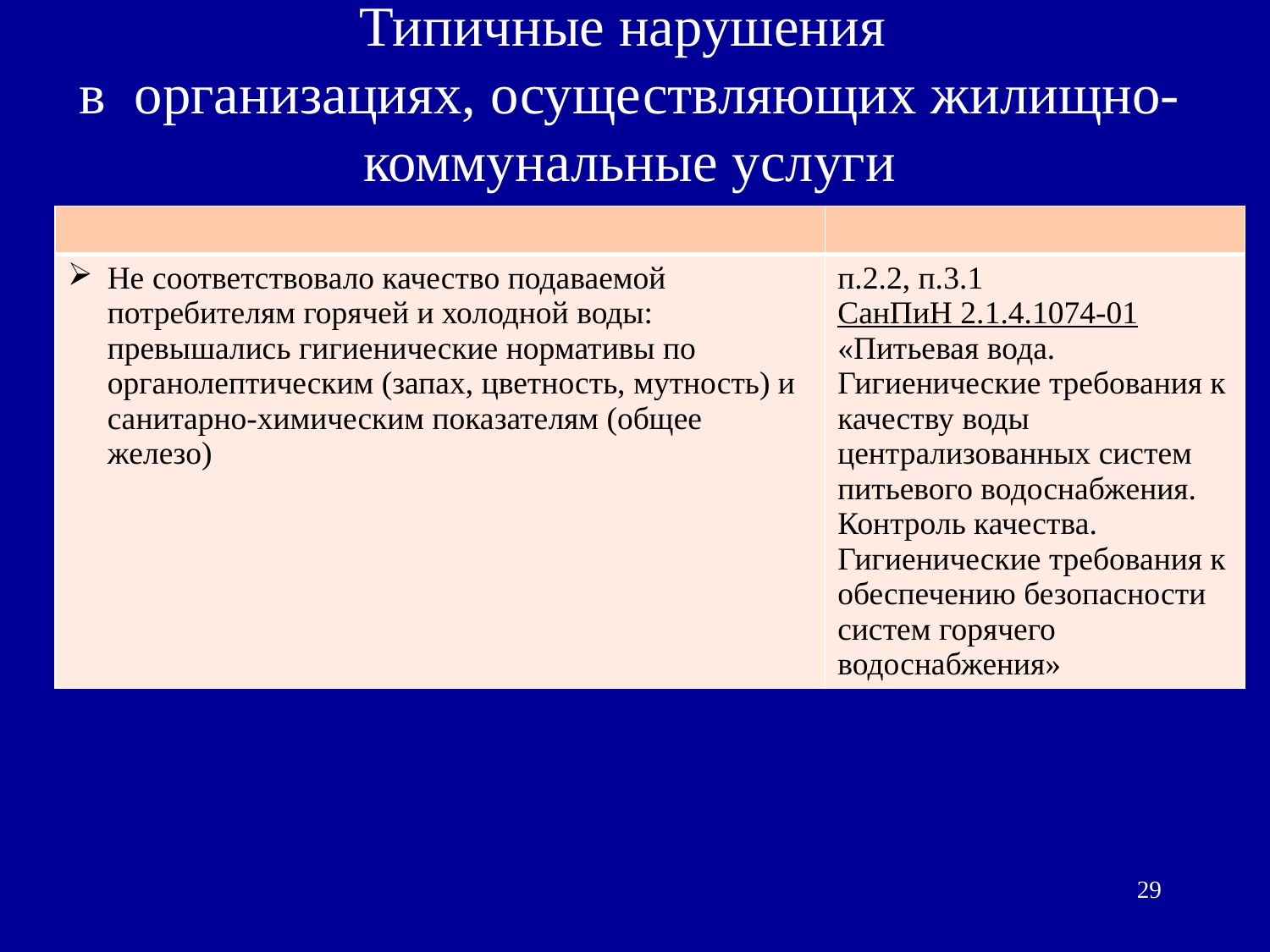

# Типичные нарушения в  организациях, осуществляющих жилищно-коммунальные услуги
|  |  |
| --- | --- |
| Не соответствовало качество подаваемой потребителям горячей и холодной воды: превышались гигиенические нормативы по органолептическим (запах, цветность, мутность) и санитарно-химическим показателям (общее железо) | п.2.2, п.3.1 СанПиН 2.1.4.1074-01 «Питьевая вода. Гигиенические требования к качеству воды централизованных систем питьевого водоснабжения. Контроль качества. Гигиенические требования к обеспечению безопасности систем горячего водоснабжения» |
29